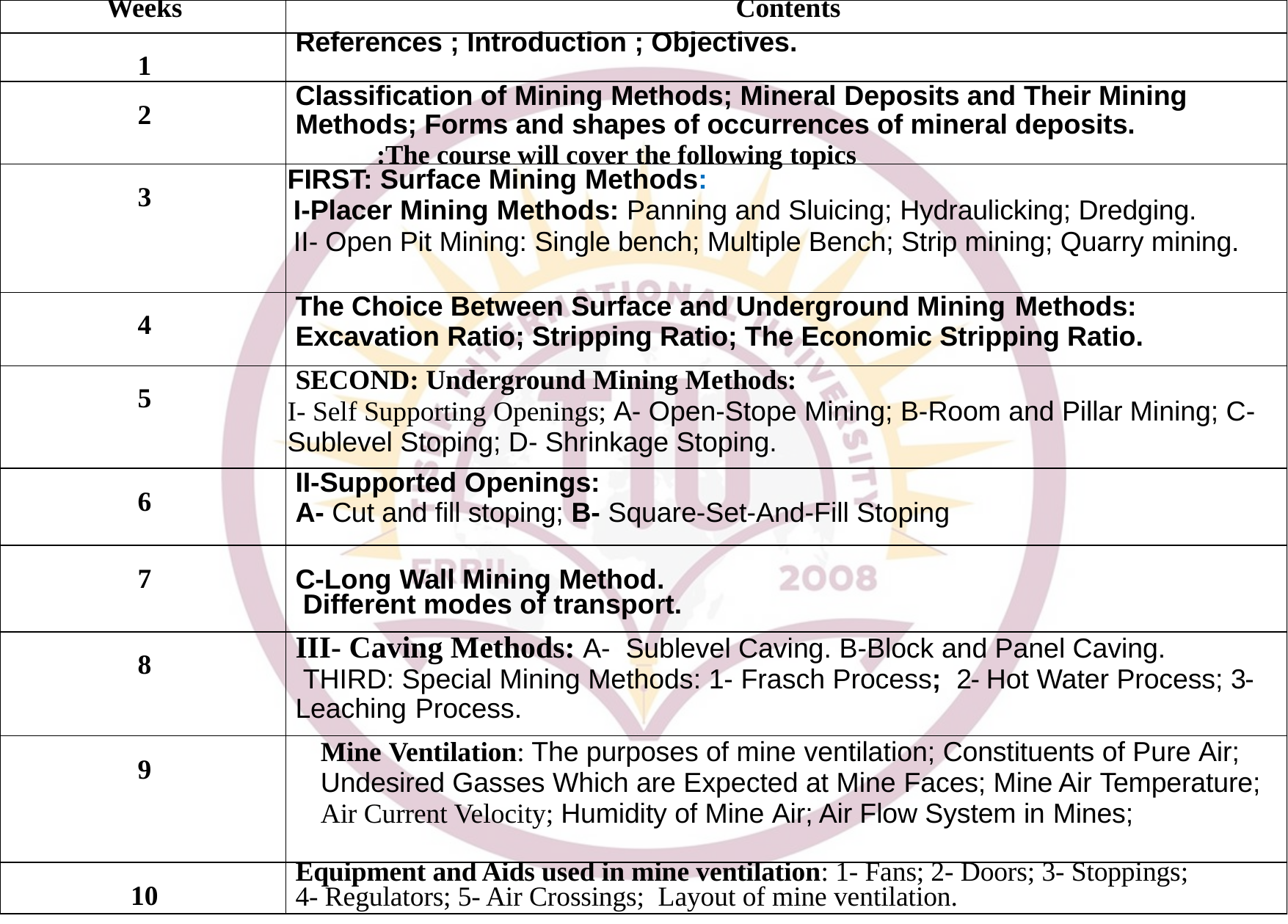

| Weeks | Contents |
| --- | --- |
| 1 | References ; Introduction ; Objectives. |
| 2 | Classification of Mining Methods; Mineral Deposits and Their Mining Methods; Forms and shapes of occurrences of mineral deposits. |
| 3 | FIRST: Surface Mining Methods: I-Placer Mining Methods: Panning and Sluicing; Hydraulicking; Dredging. II- Open Pit Mining: Single bench; Multiple Bench; Strip mining; Quarry mining. |
| 4 | The Choice Between Surface and Underground Mining Methods: Excavation Ratio; Stripping Ratio; The Economic Stripping Ratio. |
| 5 | SECOND: Underground Mining Methods: I- Self Supporting Openings; A- Open-Stope Mining; B-Room and Pillar Mining; C- Sublevel Stoping; D- Shrinkage Stoping. |
| 6 | II-Supported Openings: A- Cut and fill stoping; B- Square-Set-And-Fill Stoping |
| 7 | C-Long Wall Mining Method. Different modes of transport. |
| 8 | III- Caving Methods: A- Sublevel Caving. B-Block and Panel Caving. THIRD: Special Mining Methods: 1- Frasch Process; 2- Hot Water Process; 3- Leaching Process. |
| 9 | Mine Ventilation: The purposes of mine ventilation; Constituents of Pure Air; Undesired Gasses Which are Expected at Mine Faces; Mine Air Temperature; Air Current Velocity; Humidity of Mine Air; Air Flow System in Mines; |
| 10 | Equipment and Aids used in mine ventilation: 1- Fans; 2- Doors; 3- Stoppings; 4- Regulators; 5- Air Crossings; Layout of mine ventilation. |
The course will cover the following topics: